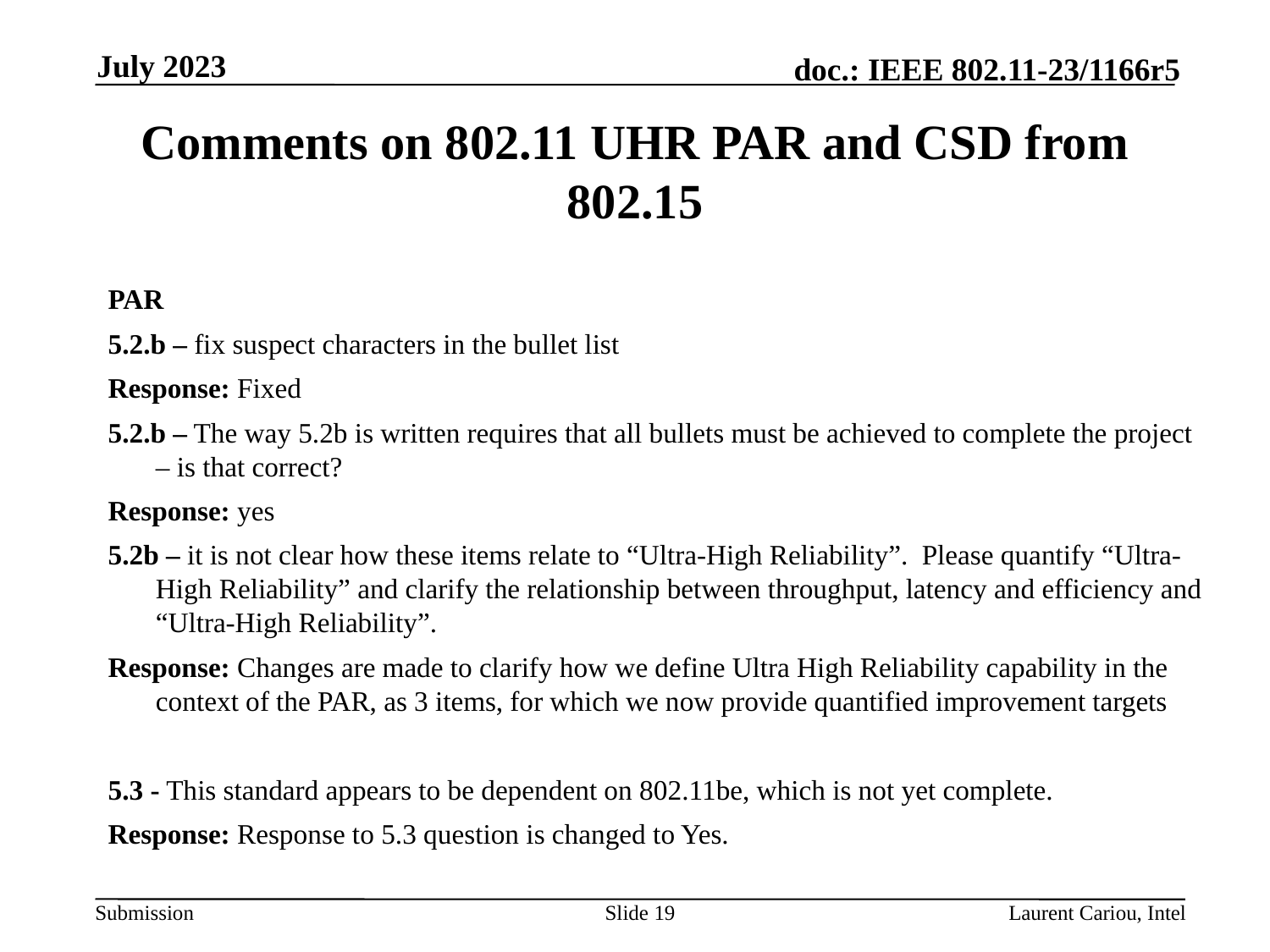

July 2023
# Comments on 802.11 UHR PAR and CSD from 802.15
PAR
5.2.b – fix suspect characters in the bullet list
Response: Fixed
5.2.b – The way 5.2b is written requires that all bullets must be achieved to complete the project – is that correct?
Response: yes
5.2b – it is not clear how these items relate to “Ultra-High Reliability”.  Please quantify “Ultra-High Reliability” and clarify the relationship between throughput, latency and efficiency and “Ultra-High Reliability”.
Response: Changes are made to clarify how we define Ultra High Reliability capability in the context of the PAR, as 3 items, for which we now provide quantified improvement targets

5.3 - This standard appears to be dependent on 802.11be, which is not yet complete.
Response: Response to 5.3 question is changed to Yes.

Slide 19
Laurent Cariou, Intel